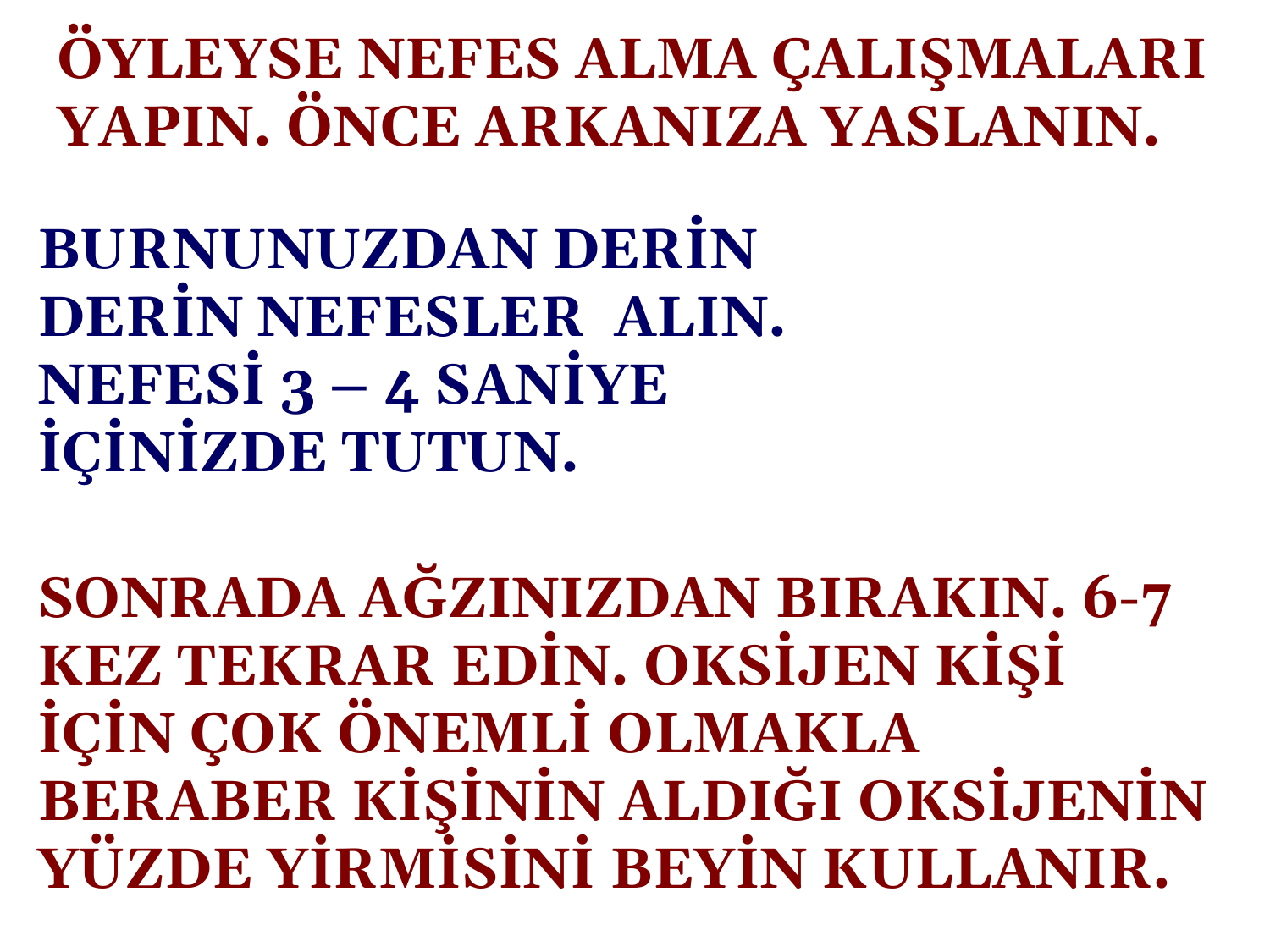

ÖYLEYSE NEFES ALMA ÇALIŞMALARI YAPIN. ÖNCE ARKANIZA YASLANIN.
BURNUNUZDAN DERİN DERİN NEFESLER  ALIN.
NEFESİ 3 – 4 SANİYE
İÇİNİZDE TUTUN.
SONRADA AĞZINIZDAN BIRAKIN. 6-7 KEZ TEKRAR EDİN. OKSİJEN KİŞİ İÇİN ÇOK ÖNEMLİ OLMAKLA BERABER KİŞİNİN ALDIĞI OKSİJENİN YÜZDE YİRMİSİNİ BEYİN KULLANIR.